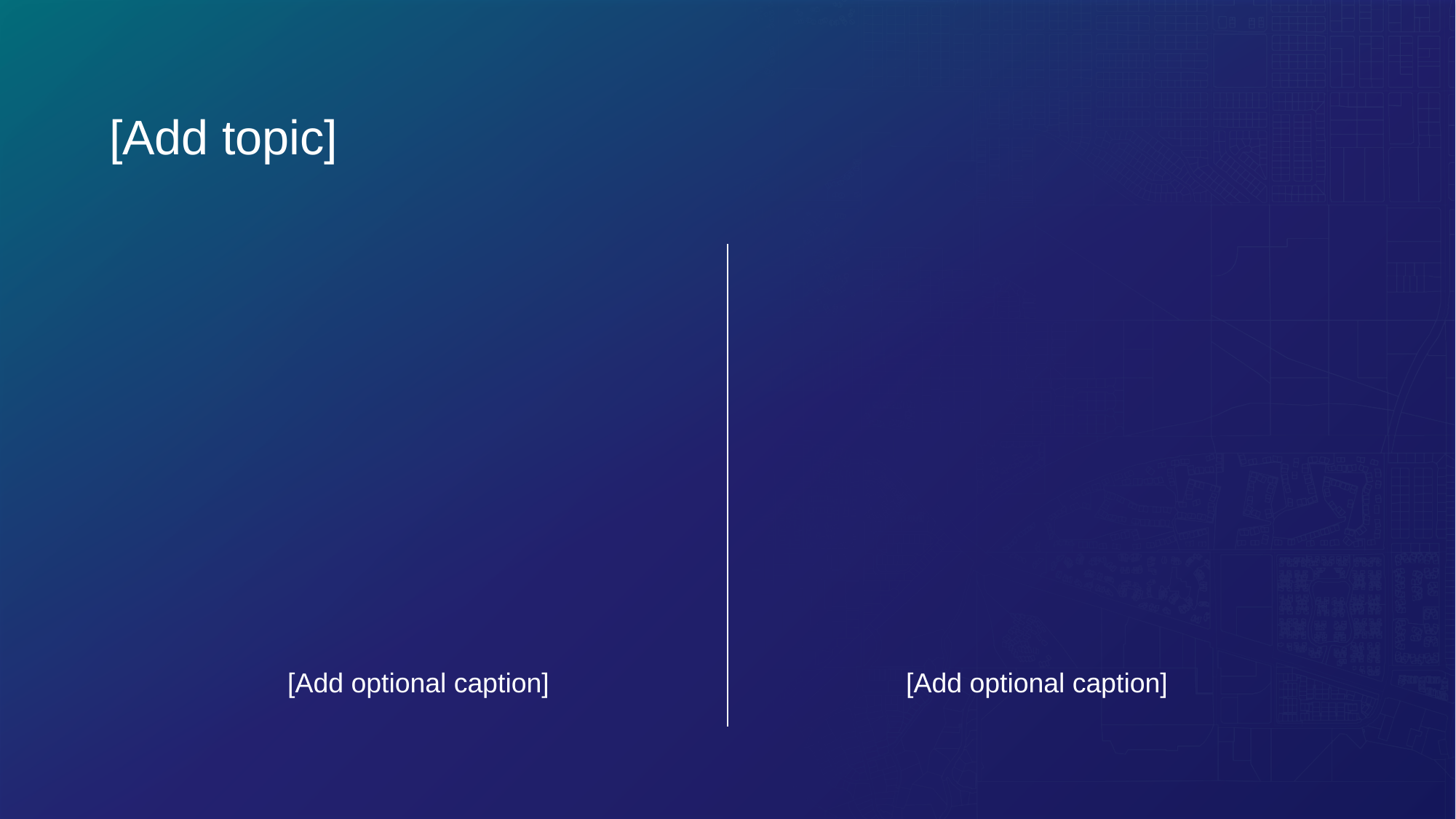

# [Add topic]

[Add optional caption]
[Add optional caption]